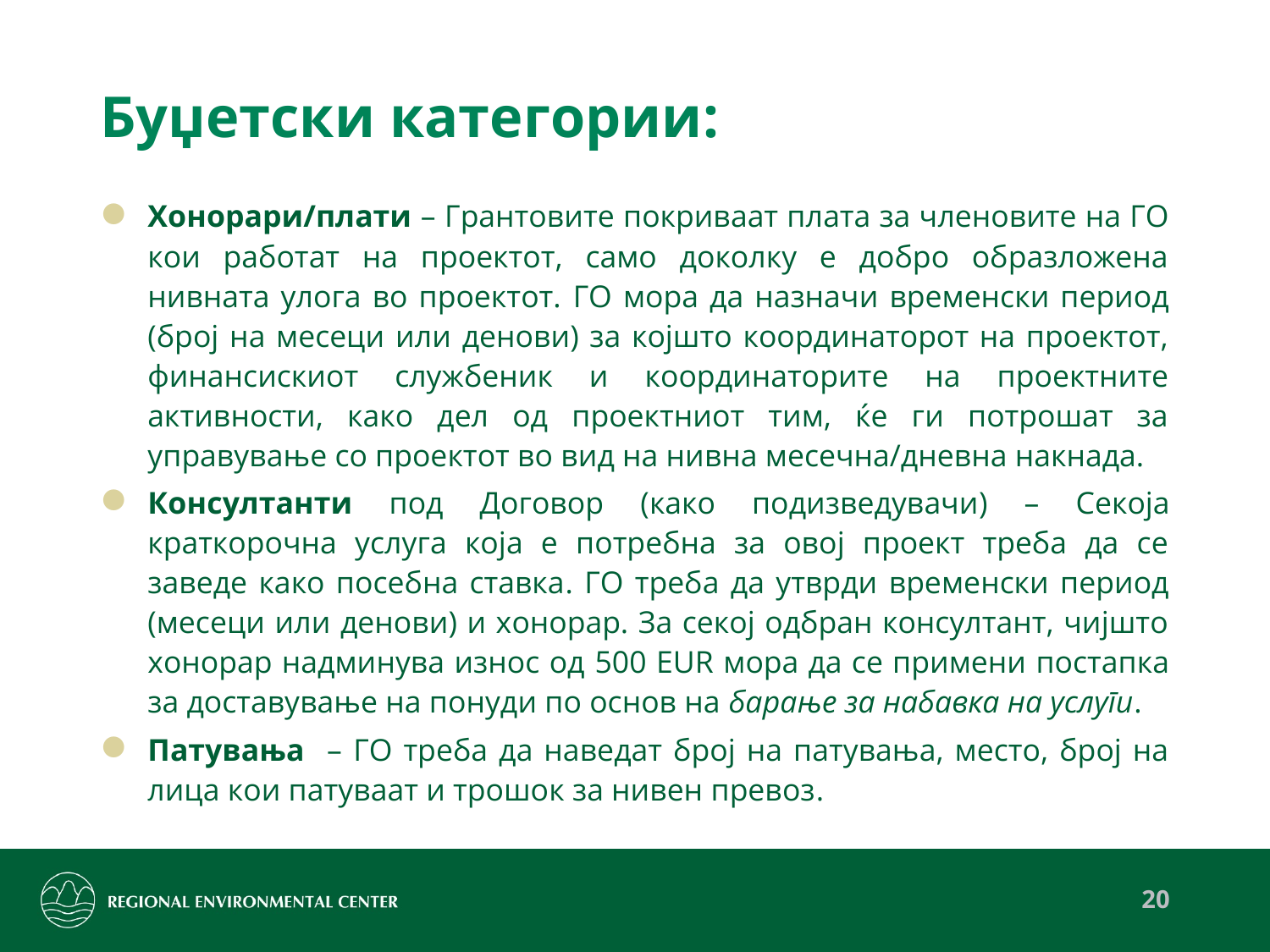

# Буџетски категории:
Хонорари/плати – Грантовите покриваат плата за членовите на ГО кои работат на проектот, само доколку е добро образложена нивната улога во проектот. ГО мора да назначи временски период (број на месеци или денови) за којшто координаторот на проектот, финансискиот службеник и координаторите на проектните активности, како дел од проектниот тим, ќе ги потрошат за управување со проектот во вид на нивна месечна/дневна накнада.
Консултанти под Договор (како подизведувачи) – Секоја краткорочна услуга која е потребна за овој проект треба да се заведе како посебна ставка. ГО треба да утврди временски период (месеци или денови) и хонорар. За секој одбран консултант, чијшто хонорар надминува износ од 500 EUR мора да се примени постапка за доставување на понуди по основ на барање за набавка на услуги.
Патувања  – ГО треба да наведат број на патувања, место, број на лица кои патуваат и трошок за нивен превоз.

20